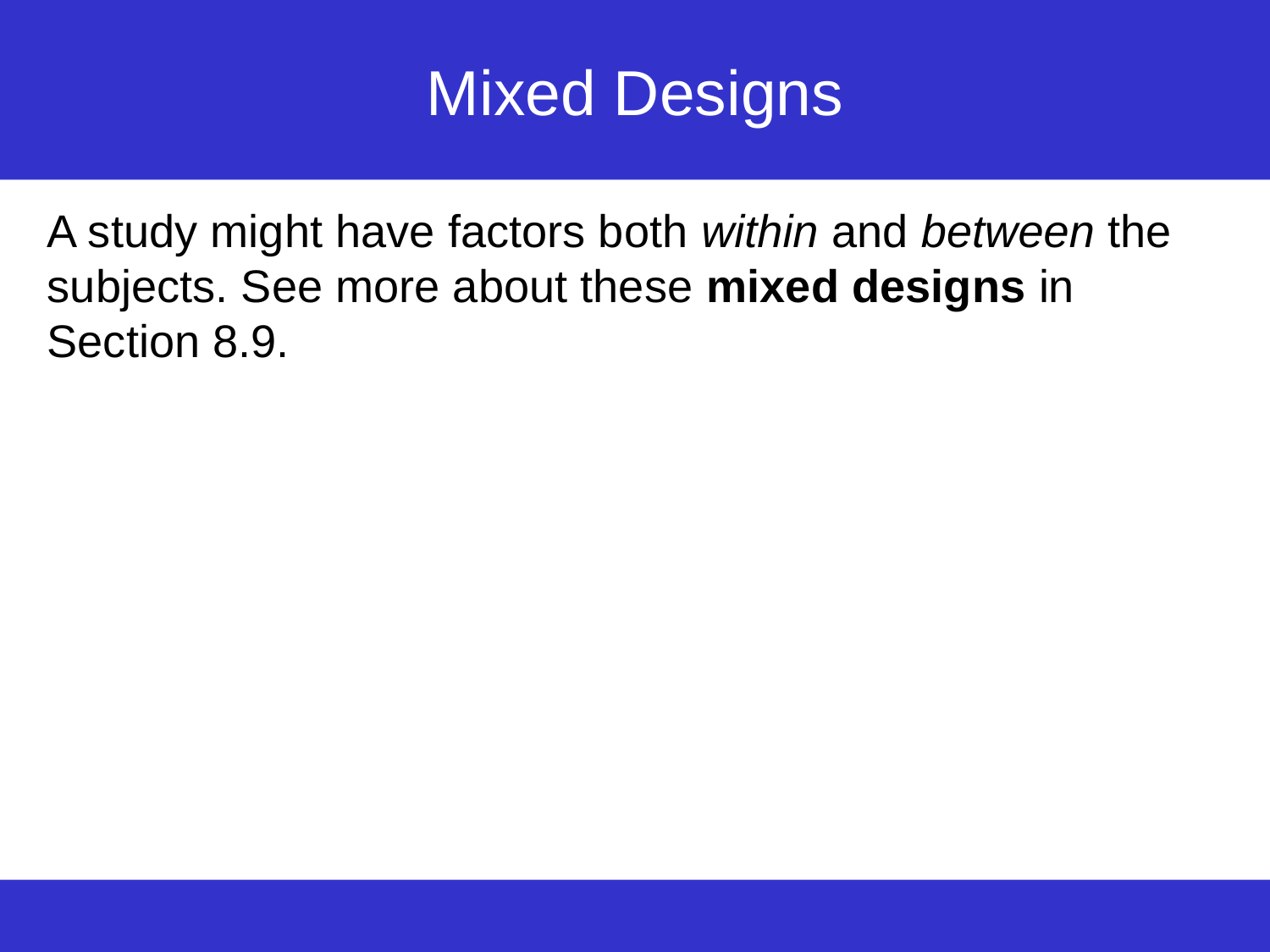

# Mixed Designs
A study might have factors both within and between the subjects. See more about these mixed designs in Section 8.9.